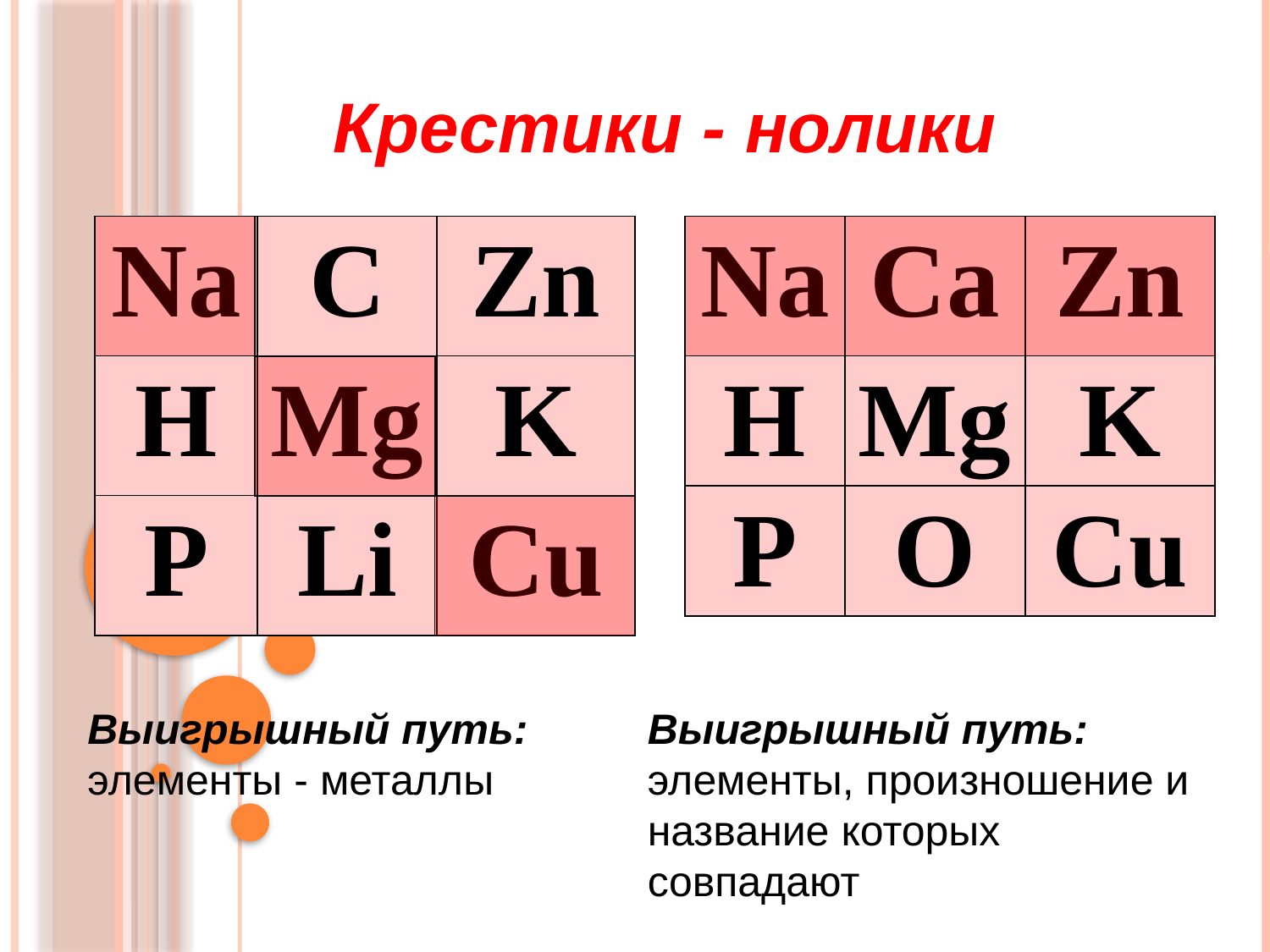

Крестики - нолики
| Na | C | Zn |
| --- | --- | --- |
| H | Mg | K |
| P | Li | Cu |

| Na | Cа | Zn |
| --- | --- | --- |
| H | Mg | K |
| P | О | Cu |

Выигрышный путь: элементы - металлы
Выигрышный путь: элементы, произношение и название которых совпадают